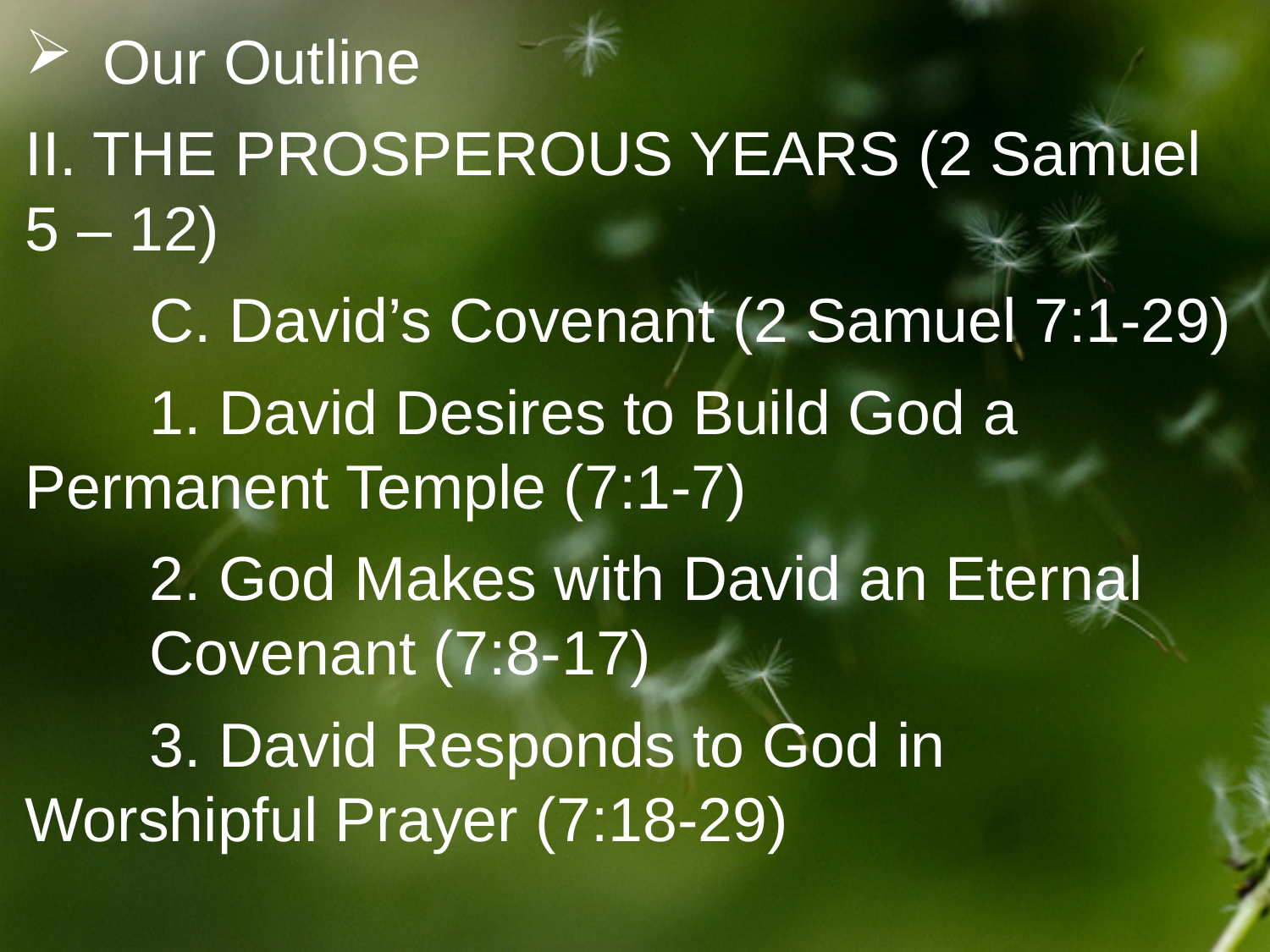

Our Outline
II. THE PROSPEROUS YEARS (2 Samuel 5 – 12)
	C. David’s Covenant (2 Samuel 7:1-29)
		1. David Desires to Build God a 					Permanent Temple (7:1-7)
		2. God Makes with David an Eternal 				Covenant (7:8-17)
		3. David Responds to God in 						Worshipful Prayer (7:18-29)